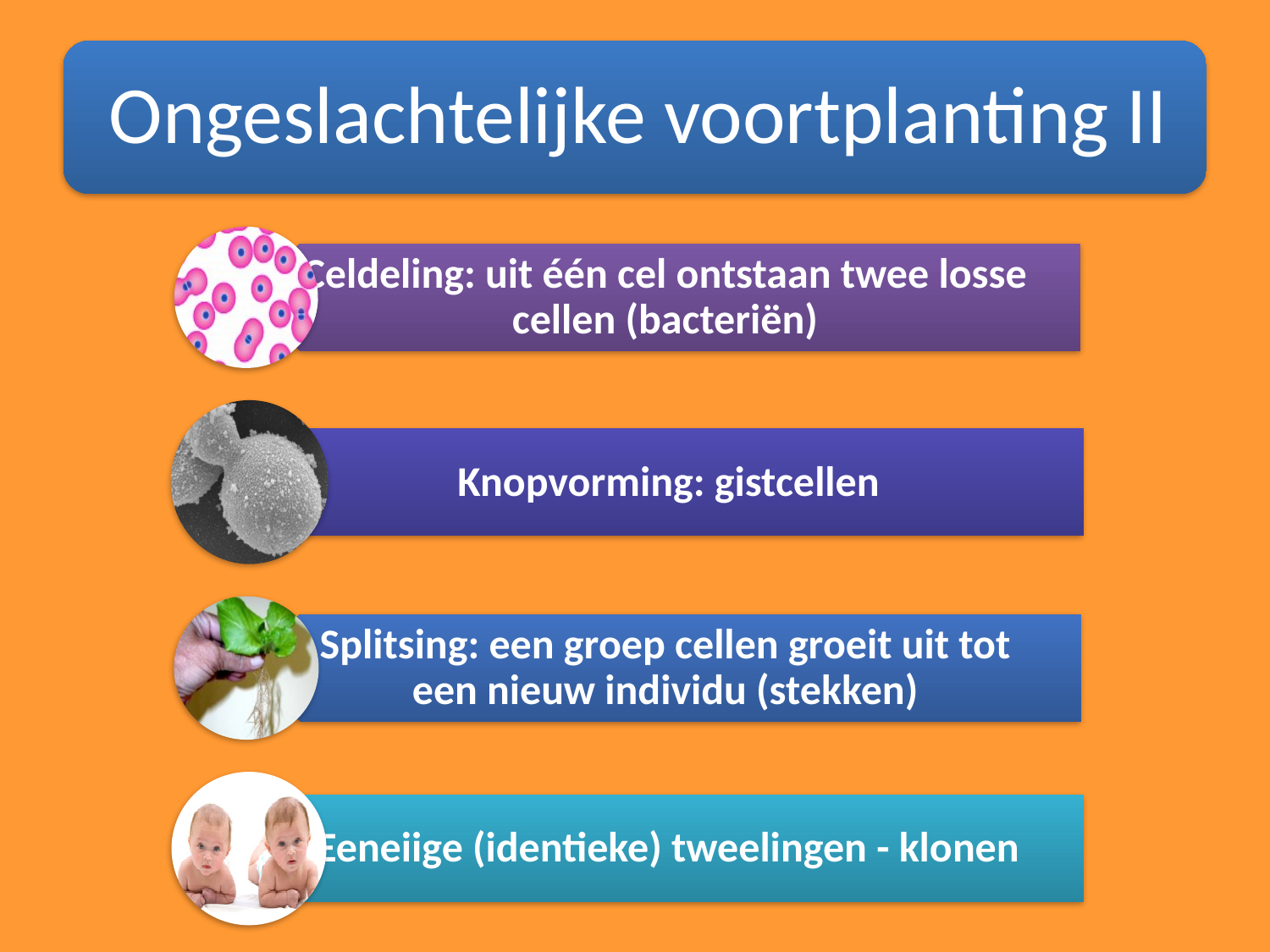

Ongeslachtelijke voortplanting II
Celdeling: uit één cel ontstaan twee losse cellen (bacteriën)
Knopvorming: gistcellen
Splitsing: een groep cellen groeit uit tot een nieuw individu (stekken)
Eeneiige (identieke) tweelingen - klonen